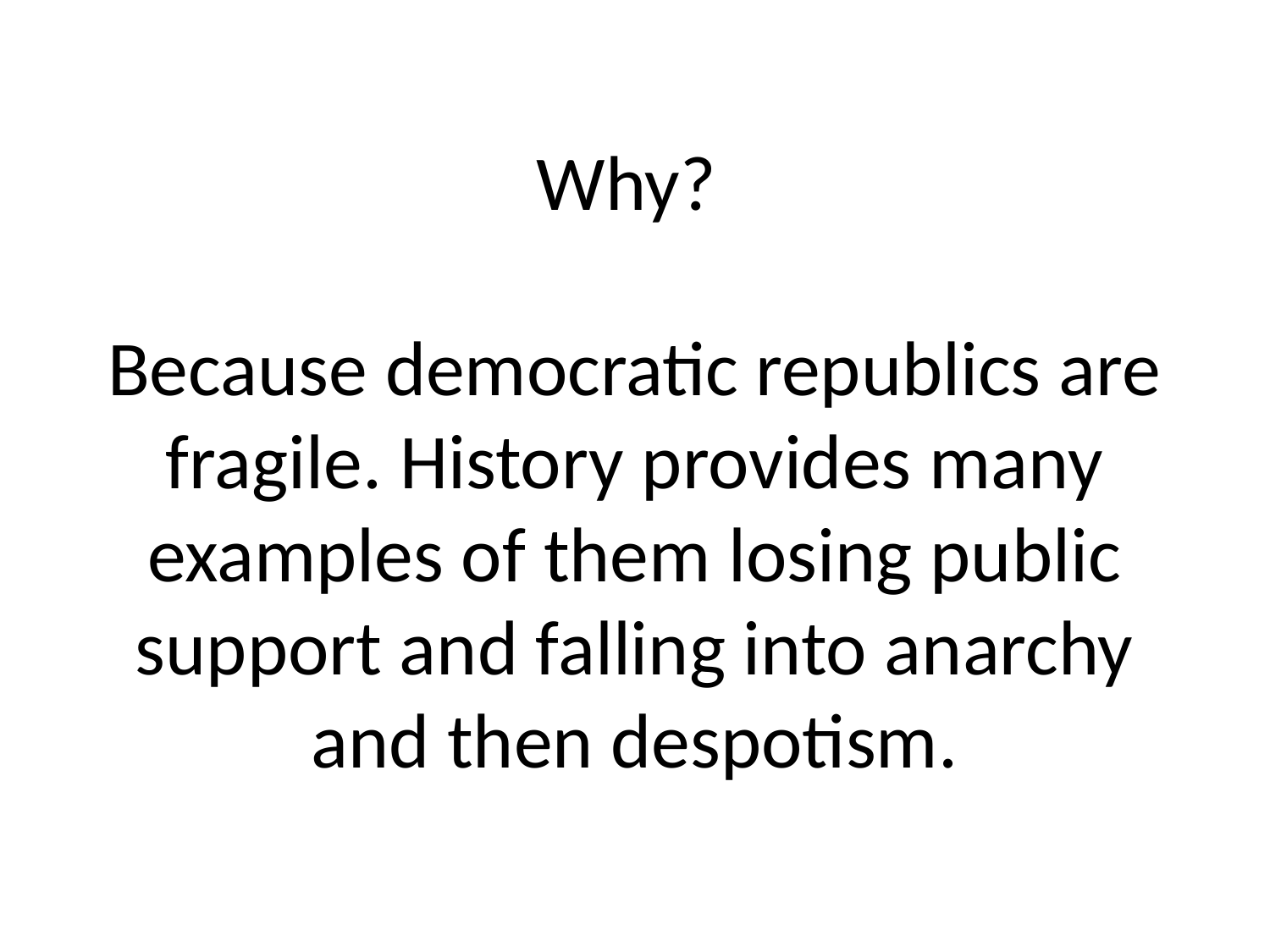

# Why? Because democratic republics are fragile. History provides many examples of them losing public support and falling into anarchy and then despotism.